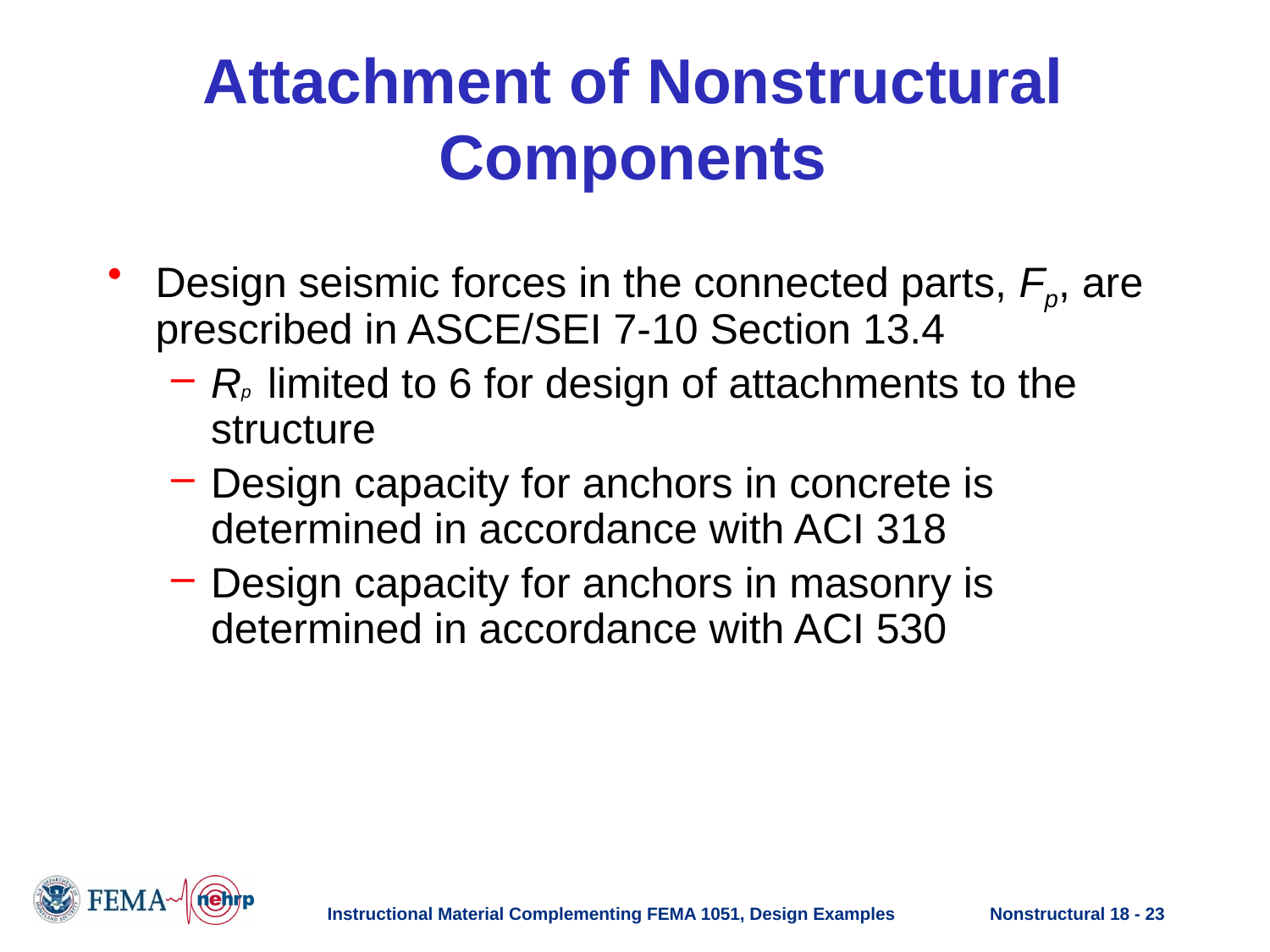

# Attachment of Nonstructural Components

Design seismic forces in the connected parts, Fp, are prescribed in ASCE/SEI 7-10 Section 13.4
Rp  limited to 6 for design of attachments to the structure
Design capacity for anchors in concrete is determined in accordance with ACI 318
Design capacity for anchors in masonry is determined in accordance with ACI 530

Instructional Material Complementing FEMA 1051, Design Examples
Nonstructural 18 - 23